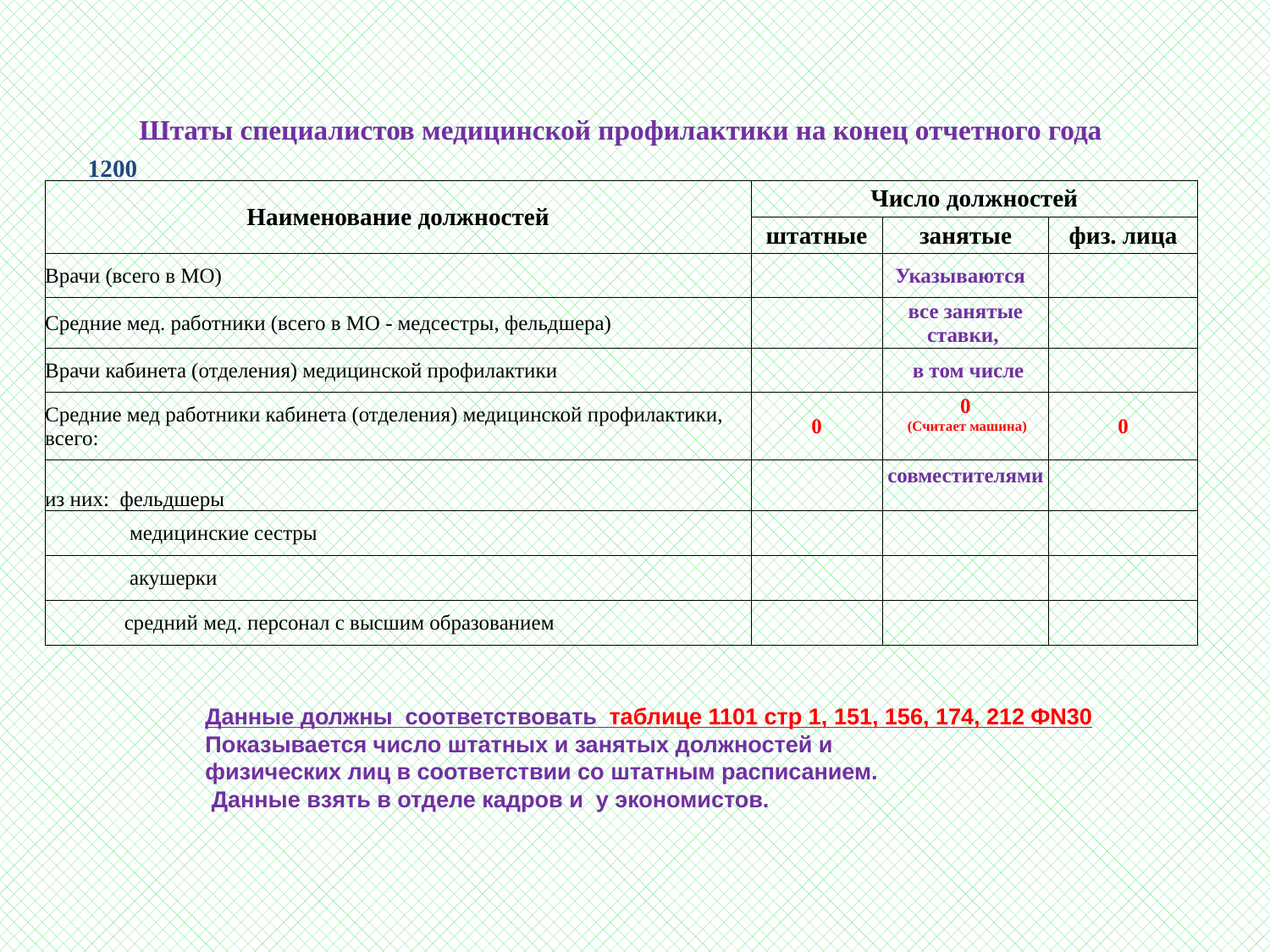

| Штаты специалистов медицинской профилактики на конец отчетного года |  |  |  |  |
| --- | --- | --- | --- | --- |
|  |  |  |  |  |
| Наименование должностей | Число должностей |  |  |  |
|  | штатные | занятые |  | физ. лица |
| Врачи (всего в МО) |  | Указываются |  |  |
| Средние мед. работники (всего в МО - медсестры, фельдшера) |  | все занятые ставки, |  |  |
| Врачи кабинета (отделения) медицинской профилактики |  | в том числе |  |  |
| Средние мед работники кабинета (отделения) медицинской профилактики, всего: | 0 | 0 (Считает машина) |  | 0 |
| из них: фельдшеры |  | совместителями |  |  |
| медицинские сестры |  |  |  |  |
| акушерки |  |  |  |  |
| средний мед. персонал с высшим образованием |  |  |  |  |
1200
Данные должны  соответствовать  таблице 1101 стр 1, 151, 156, 174, 212 ФN30
Показывается число штатных и занятых должностей и
физических лиц в соответствии со штатным расписанием.
 Данные взять в отделе кадров и  у экономистов.